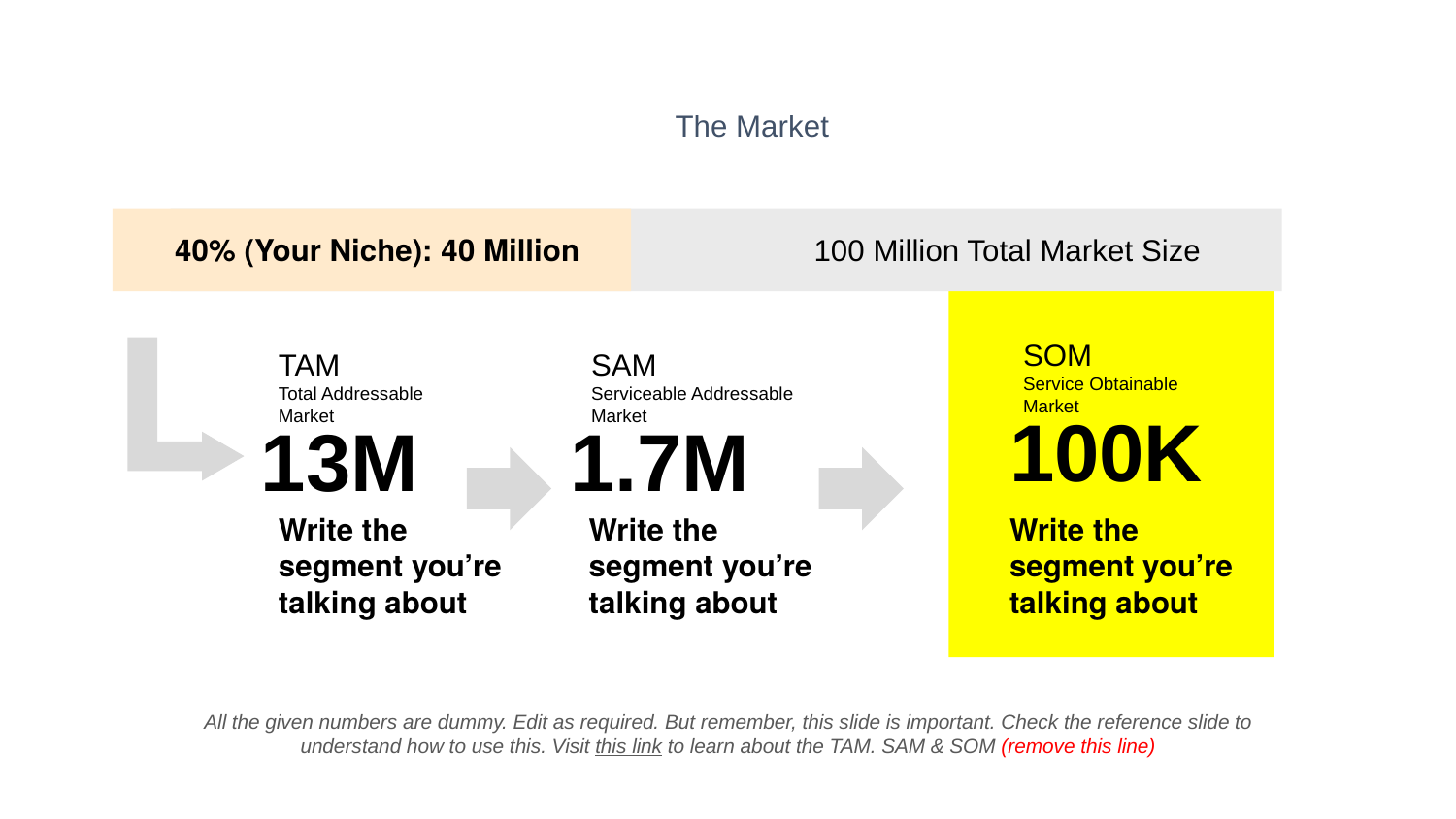

The Market

40% (Your Niche): 40 Million
100 Million Total Market Size

SOM
Service Obtainable Market
SAM
Serviceable Addressable Market
TAM
Total Addressable Market

100K
13M
1.7M

Write the segment you’re talking about

Write the segment you’re talking about
Write the segment you’re talking about

All the given numbers are dummy. Edit as required. But remember, this slide is important. Check the reference slide to understand how to use this. Visit this link to learn about the TAM. SAM & SOM (remove this line)